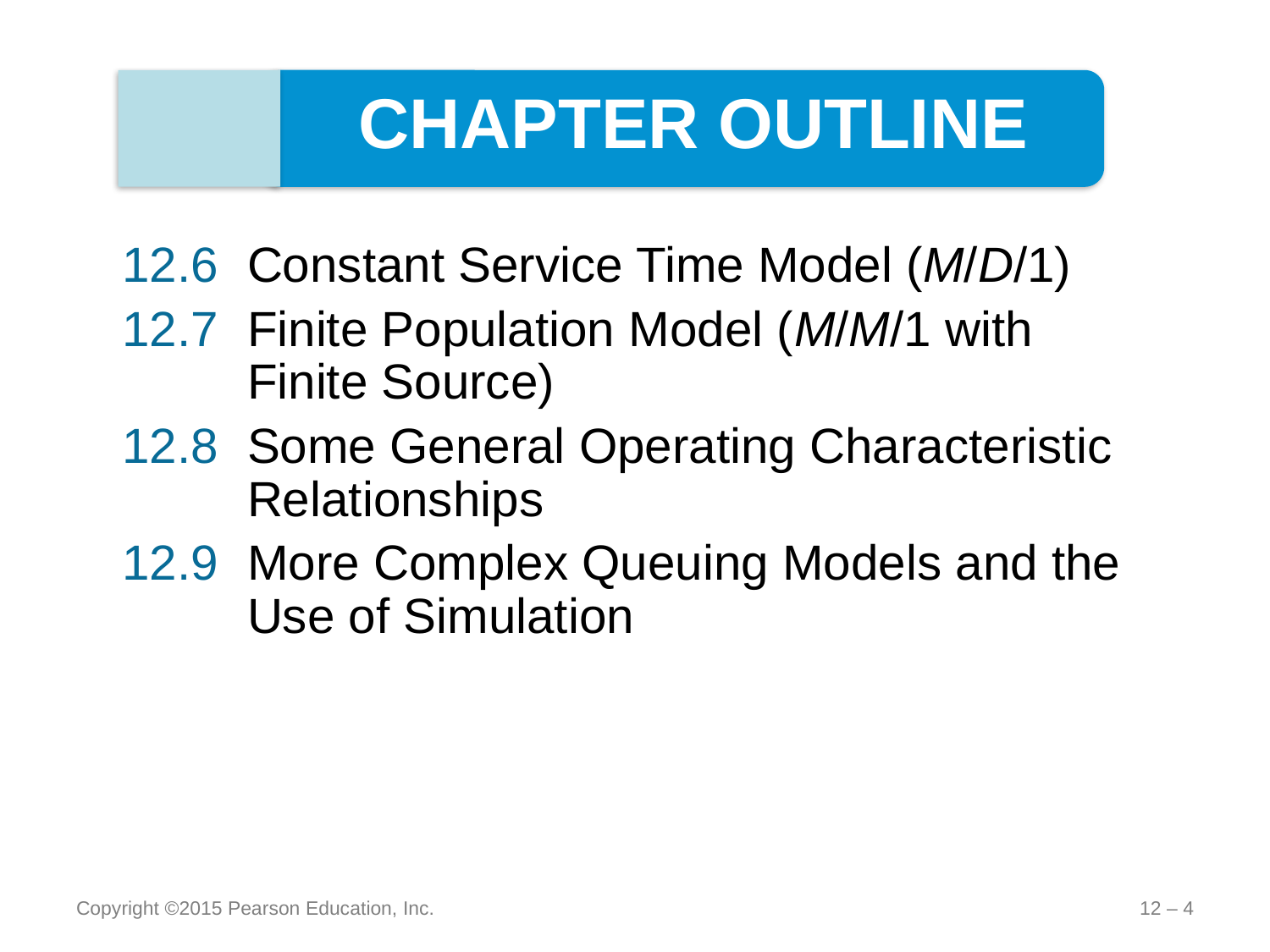

CHAPTER OUTLINE
12.6	Constant Service Time Model (M/D/1)
12.7	Finite Population Model (M/M/1 with Finite Source)
12.8	Some General Operating Characteristic Relationships
12.9	More Complex Queuing Models and the Use of Simulation
Copyright ©2015 Pearson Education, Inc.
12 – 4